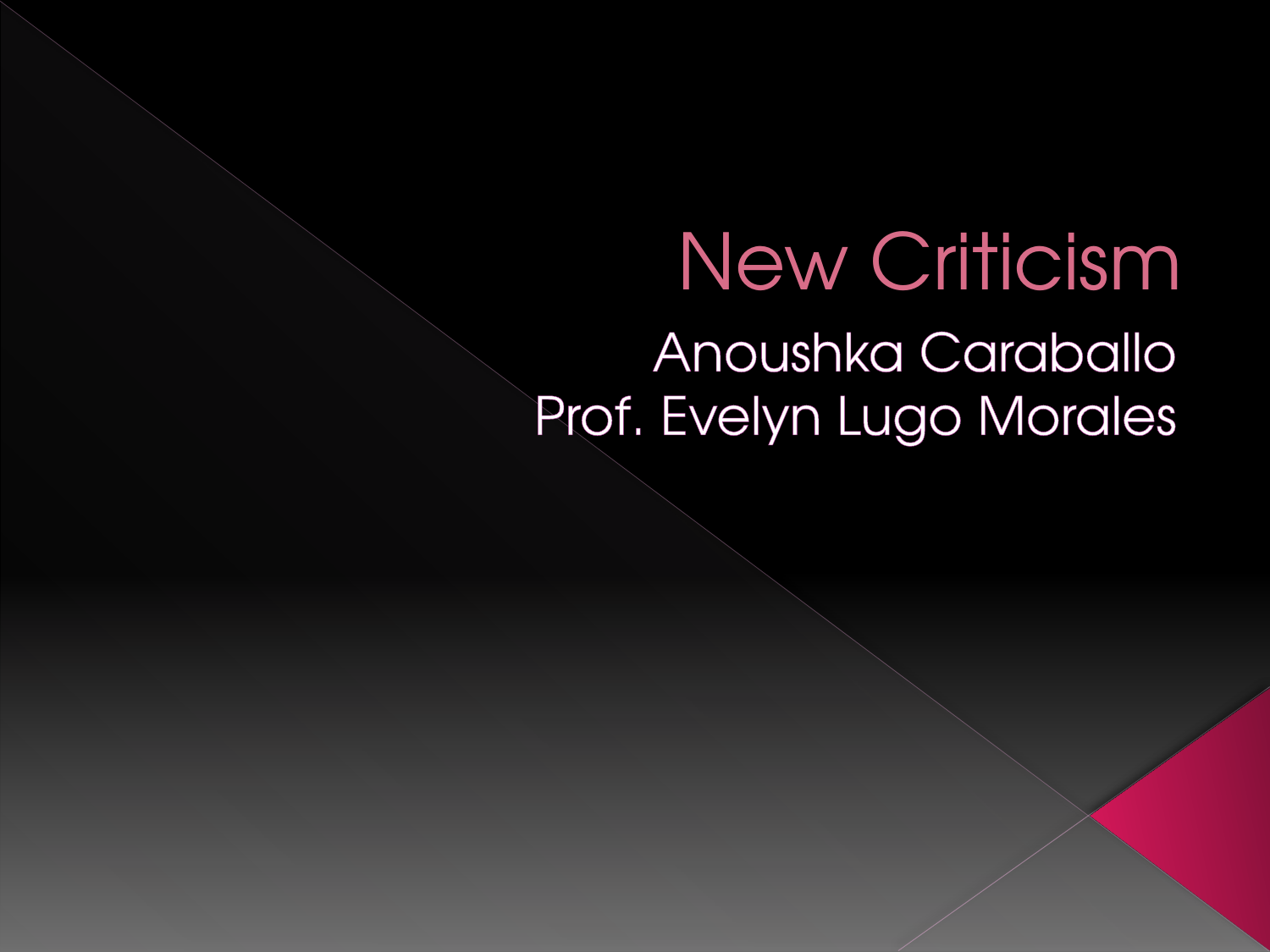

# New Criticism
Anoushka Caraballo
Prof. Evelyn Lugo Morales